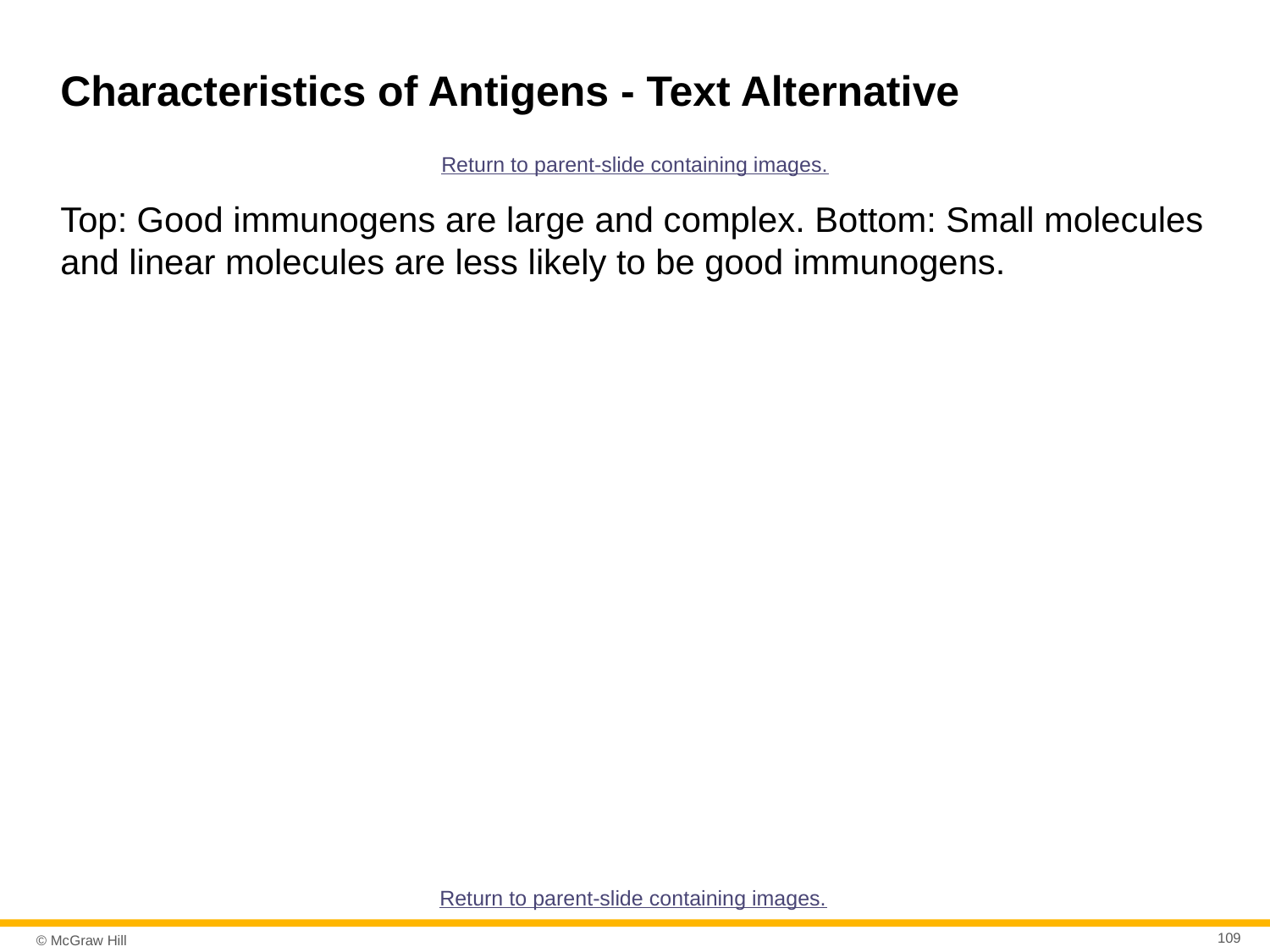

# Characteristics of Antigens - Text Alternative
Return to parent-slide containing images.
Top: Good immunogens are large and complex. Bottom: Small molecules and linear molecules are less likely to be good immunogens.
Return to parent-slide containing images.